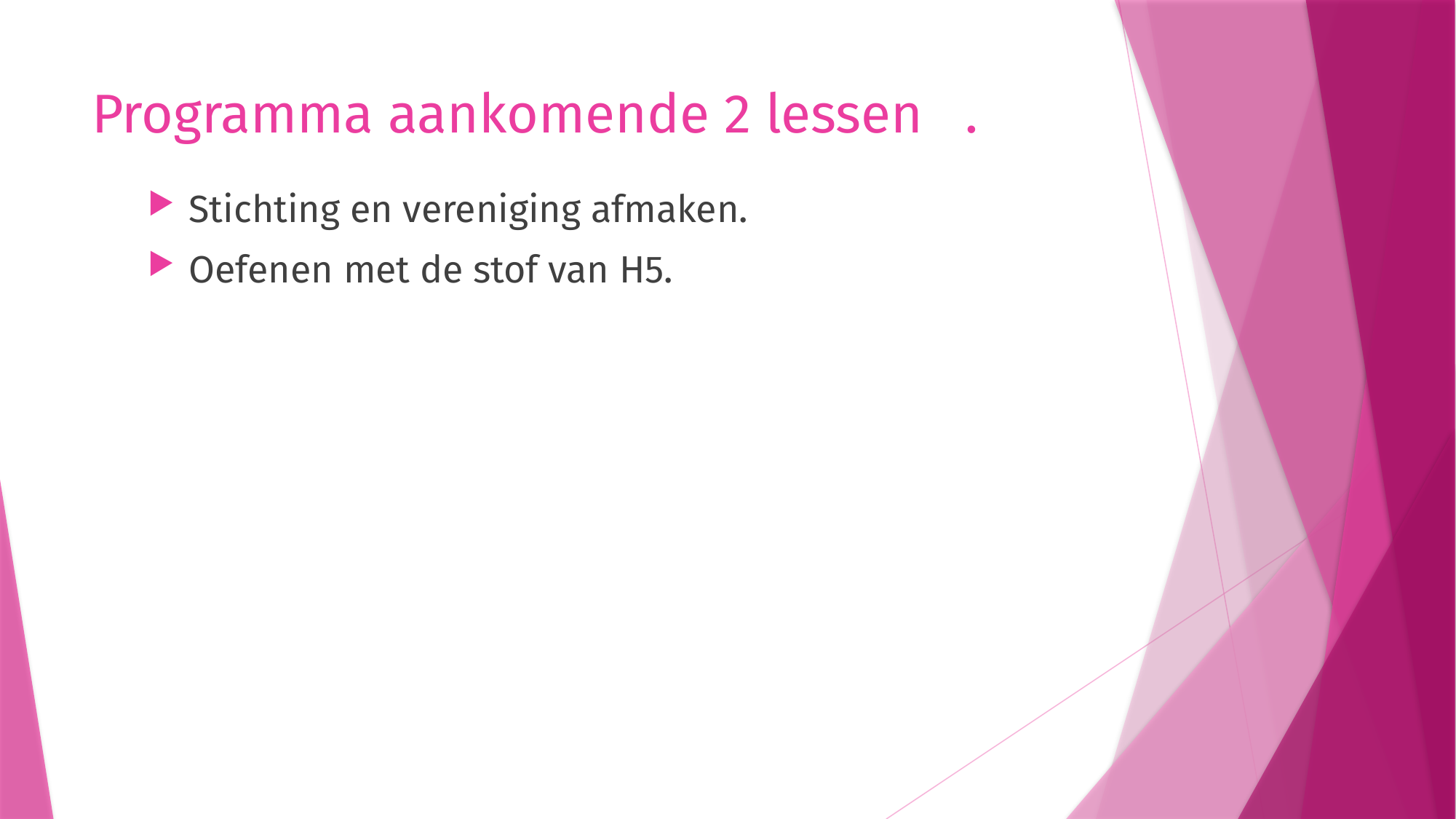

# Programma aankomende 2 lessen	.
Stichting en vereniging afmaken.
Oefenen met de stof van H5.